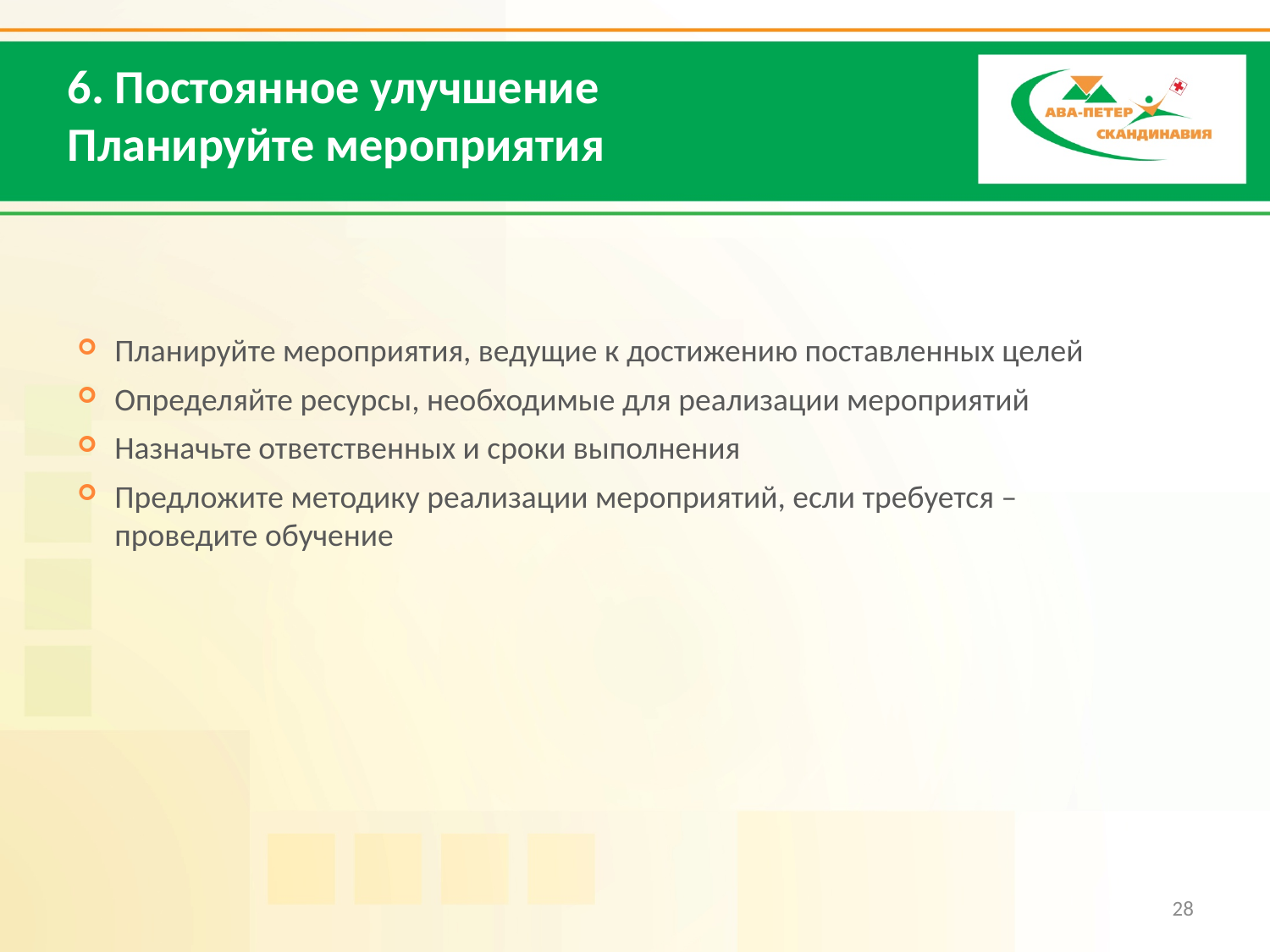

6. Постоянное улучшение
Планируйте мероприятия

Планируйте мероприятия, ведущие к достижению поставленных целей
Определяйте ресурсы, необходимые для реализации мероприятий
Назначьте ответственных и сроки выполнения
Предложите методику реализации мероприятий, если требуется – проведите обучение

28